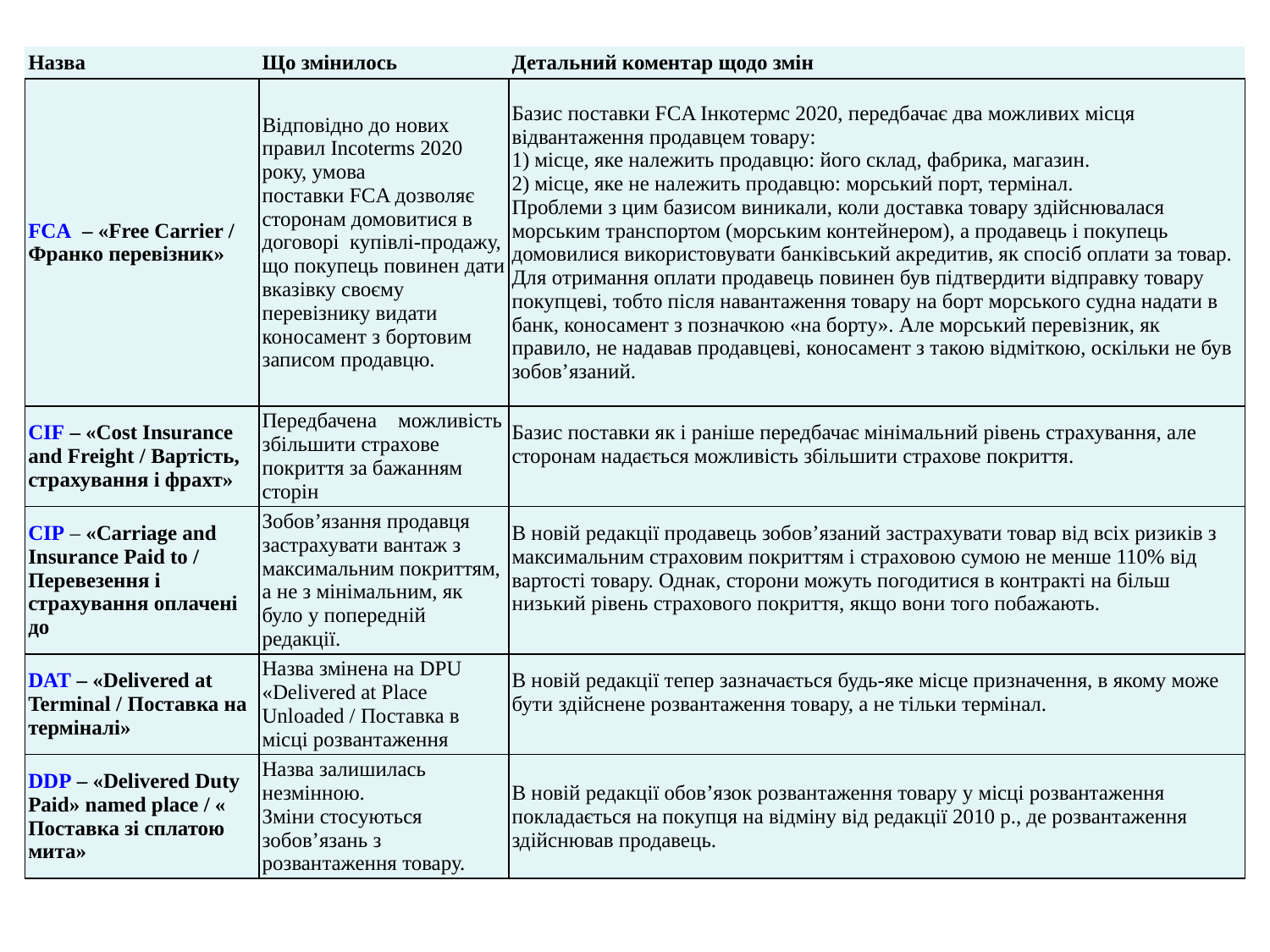

| Назва | Що змінилось | Детальний коментар щодо змін |
| --- | --- | --- |
| FCA  – «Free Carrier / Франко перевізник» | Відповідно до нових правил Incoterms 2020 року, умова поставки FCA дозволяє сторонам домовитися в договорі  купівлі-продажу, що покупець повинен дати вказівку своєму перевізнику видати коносамент з бортовим записом продавцю. | Базис поставки FCA Інкотермс 2020, передбачає два можливих місця відвантаження продавцем товару: 1) місце, яке належить продавцю: його склад, фабрика, магазин. 2) місце, яке не належить продавцю: морський порт, термінал. Проблеми з цим базисом виникали, коли доставка товару здійснювалася морським транспортом (морським контейнером), а продавець і покупець домовилися використовувати банківський акредитив, як спосіб оплати за товар. Для отримання оплати продавець повинен був підтвердити відправку товару покупцеві, тобто після навантаження товару на борт морського судна надати в банк, коносамент з позначкою «на борту». Але морський перевізник, як правило, не надавав продавцеві, коносамент з такою відміткою, оскільки не був зобов’язаний. |
| CIF – «Cost Insurance and Freight / Вартість, страхування і фрахт» | Передбачена    можливість збільшити страхове покриття за бажанням сторін | Базис поставки як і раніше передбачає мінімальний рівень страхування, але сторонам надається можливість збільшити страхове покриття. |
| CIP – «Carriage and Insurance Paid to / Перевезення і страхування оплачені до | Зобов’язання продавця застрахувати вантаж з максимальним покриттям, а не з мінімальним, як було у попередній редакції. | В новій редакції продавець зобов’язаний застрахувати товар від всіх ризиків з максимальним страховим покриттям і страховою сумою не менше 110% від вартості товару. Однак, сторони можуть погодитися в контракті на більш низький рівень страхового покриття, якщо вони того побажають. |
| DAT – «Delivered at Terminal / Поставка на терміналі» | Назва змінена на DPU «Delivered at Place Unloaded / Поставка в місці розвантаження | В новій редакції тепер зазначається будь-яке місце призначення, в якому може бути здійснене розвантаження товару, а не тільки термінал. |
| DDP – «Delivered Duty Paid» named place / « Поставка зі сплатою мита» | Назва залишилась незмінною. Зміни стосуються зобов’язань з розвантаження товару. | В новій редакції обов’язок розвантаження товару у місці розвантаження покладається на покупця на відміну від редакції 2010 р., де розвантаження здійснював продавець. |